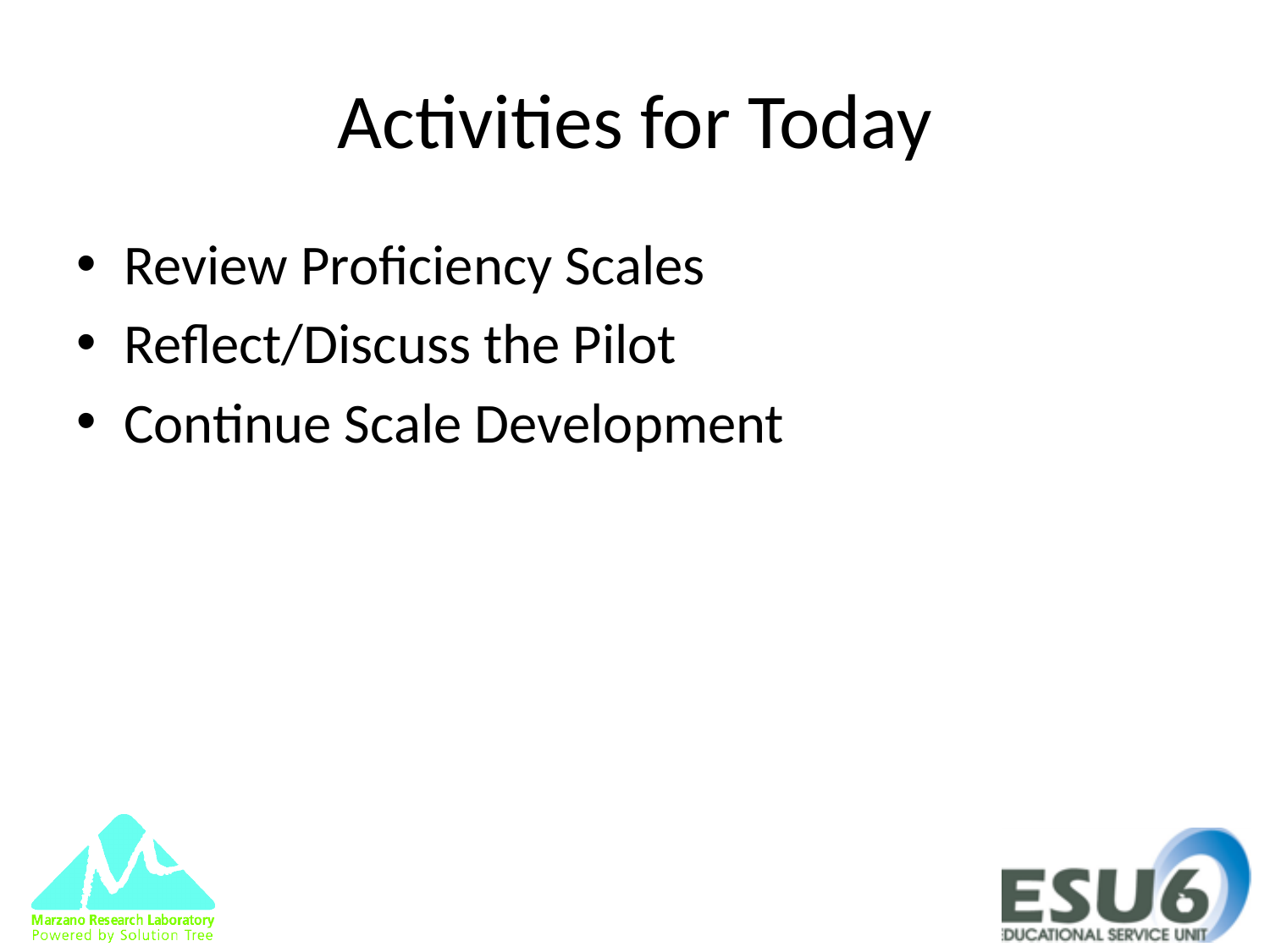

# Activities for Today
Review Proficiency Scales
Reflect/Discuss the Pilot
Continue Scale Development